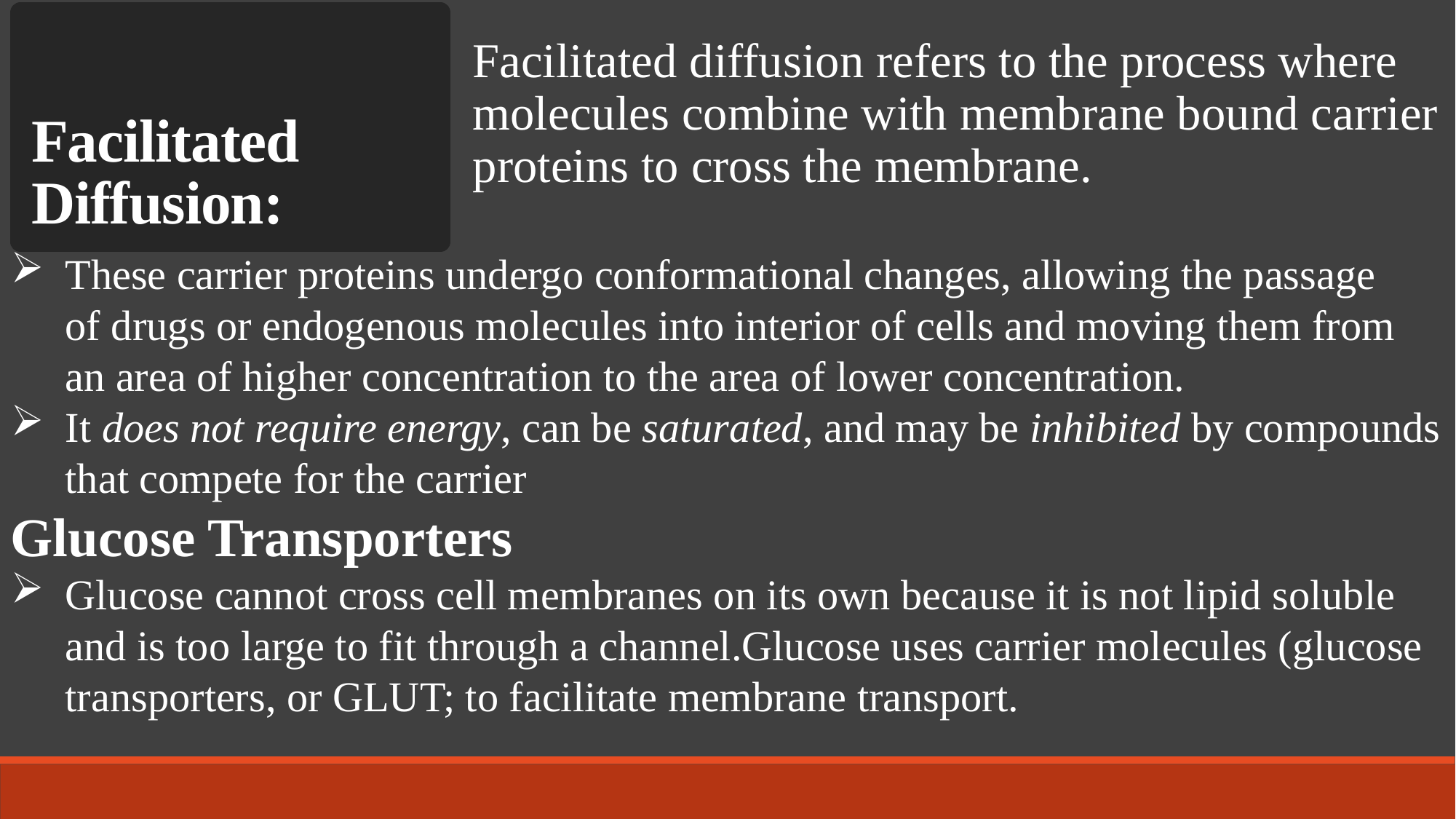

Facilitated Diffusion:
Facilitated diffusion refers to the process where molecules combine with membrane bound carrier proteins to cross the membrane.

These carrier proteins undergo conformational changes, allowing the passage of drugs or endogenous molecules into interior of cells and moving them from an area of higher concentration to the area of lower concentration.
It does not require energy, can be saturated, and may be inhibited by compounds that compete for the carrier
Glucose Transporters
Glucose cannot cross cell membranes on its own because it is not lipid soluble and is too large to fit through a channel.Glucose uses carrier molecules (glucose transporters, or GLUT; to facilitate membrane transport.